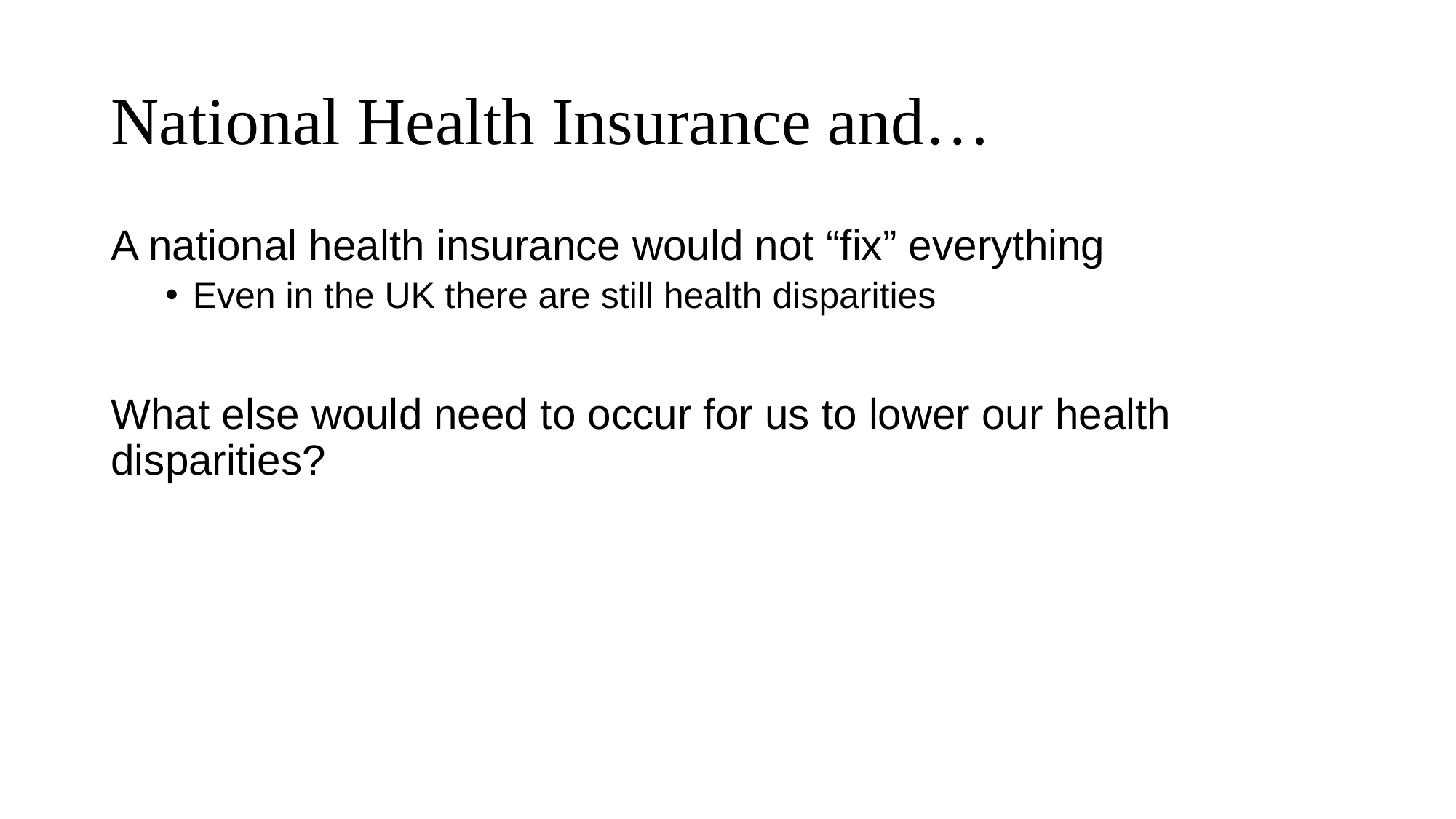

# National Health Insurance and…
A national health insurance would not “fix” everything
Even in the UK there are still health disparities

What else would need to occur for us to lower our health disparities?